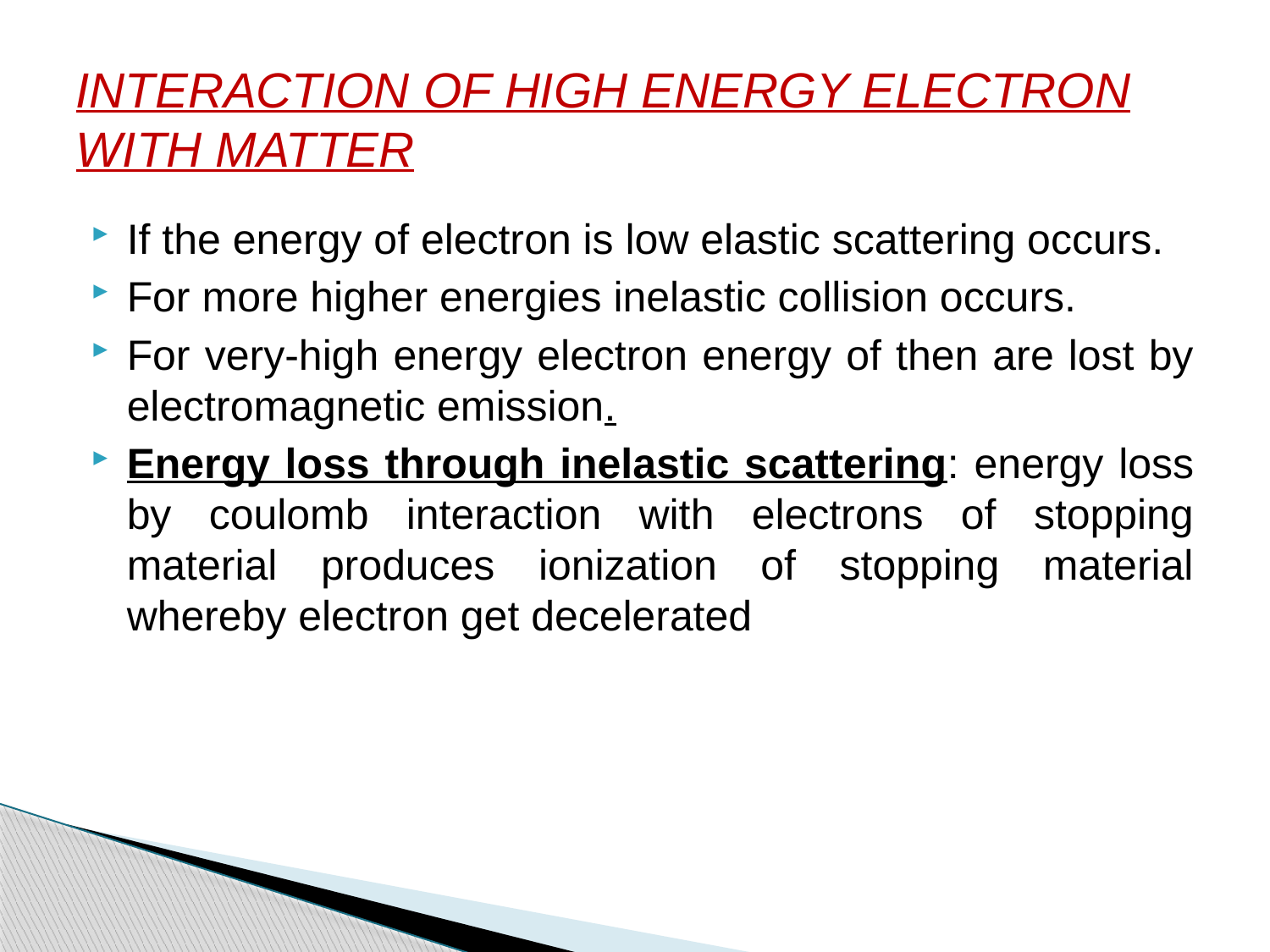

# INTERACTION OF HIGH ENERGY ELECTRON WITH MATTER
If the energy of electron is low elastic scattering occurs.
For more higher energies inelastic collision occurs.
For very-high energy electron energy of then are lost by electromagnetic emission.
Energy loss through inelastic scattering: energy loss by coulomb interaction with electrons of stopping material produces ionization of stopping material whereby electron get decelerated